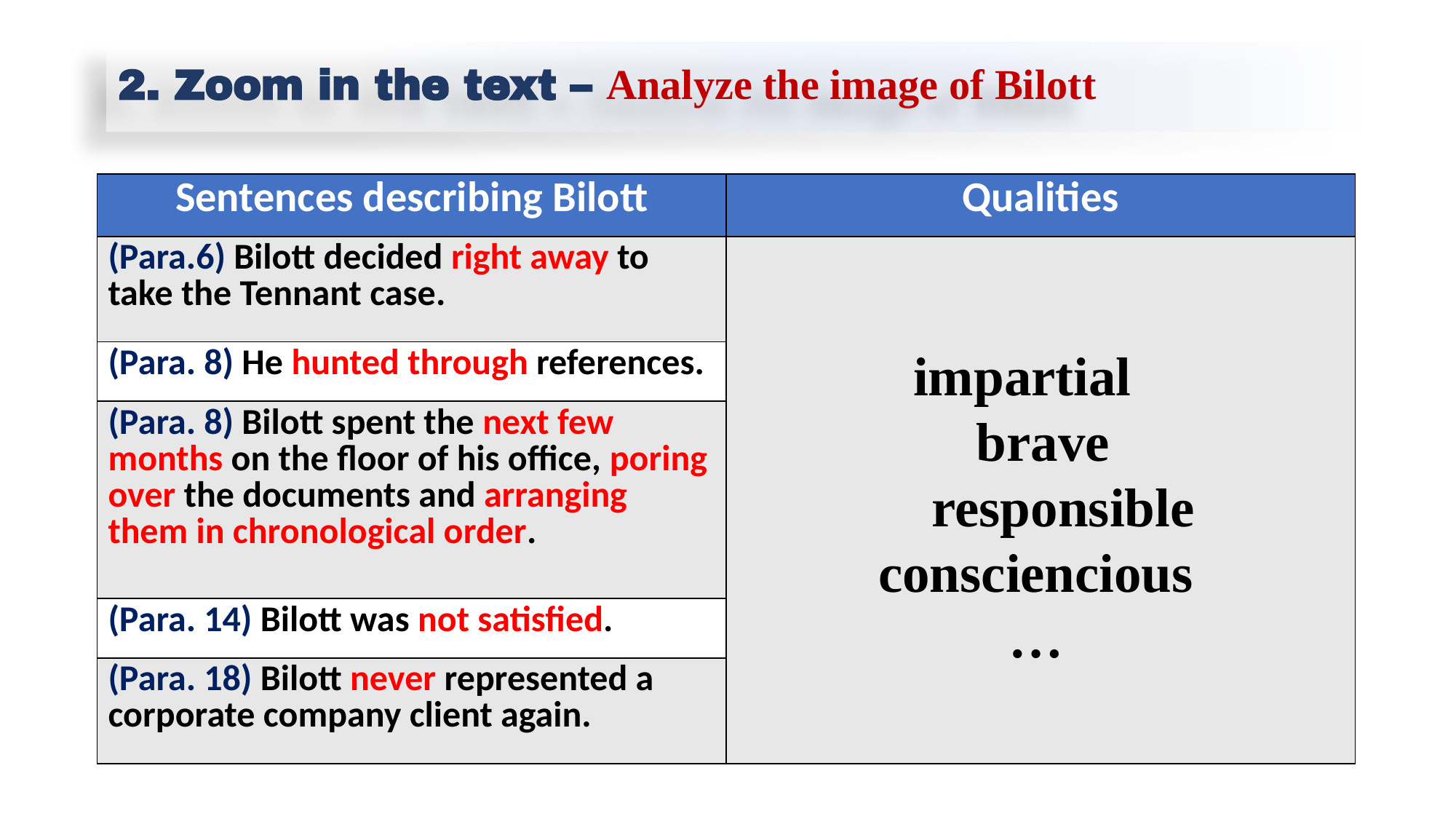

# 2. Zoom in the text – Analyze the image of Bilott
| Sentences describing Bilott | Qualities |
| --- | --- |
| (Para.6) Bilott decided right away to take the Tennant case. |  |
| (Para. 8) He hunted through references. |  |
| (Para. 8) Bilott spent the next few months on the floor of his office, poring over the documents and arranging them in chronological order. |  |
| (Para. 14) Bilott was not satisfied. |  |
| (Para. 18) Bilott never represented a corporate company client again. |  |

 impartial
 brave
    responsible
consciencious
…